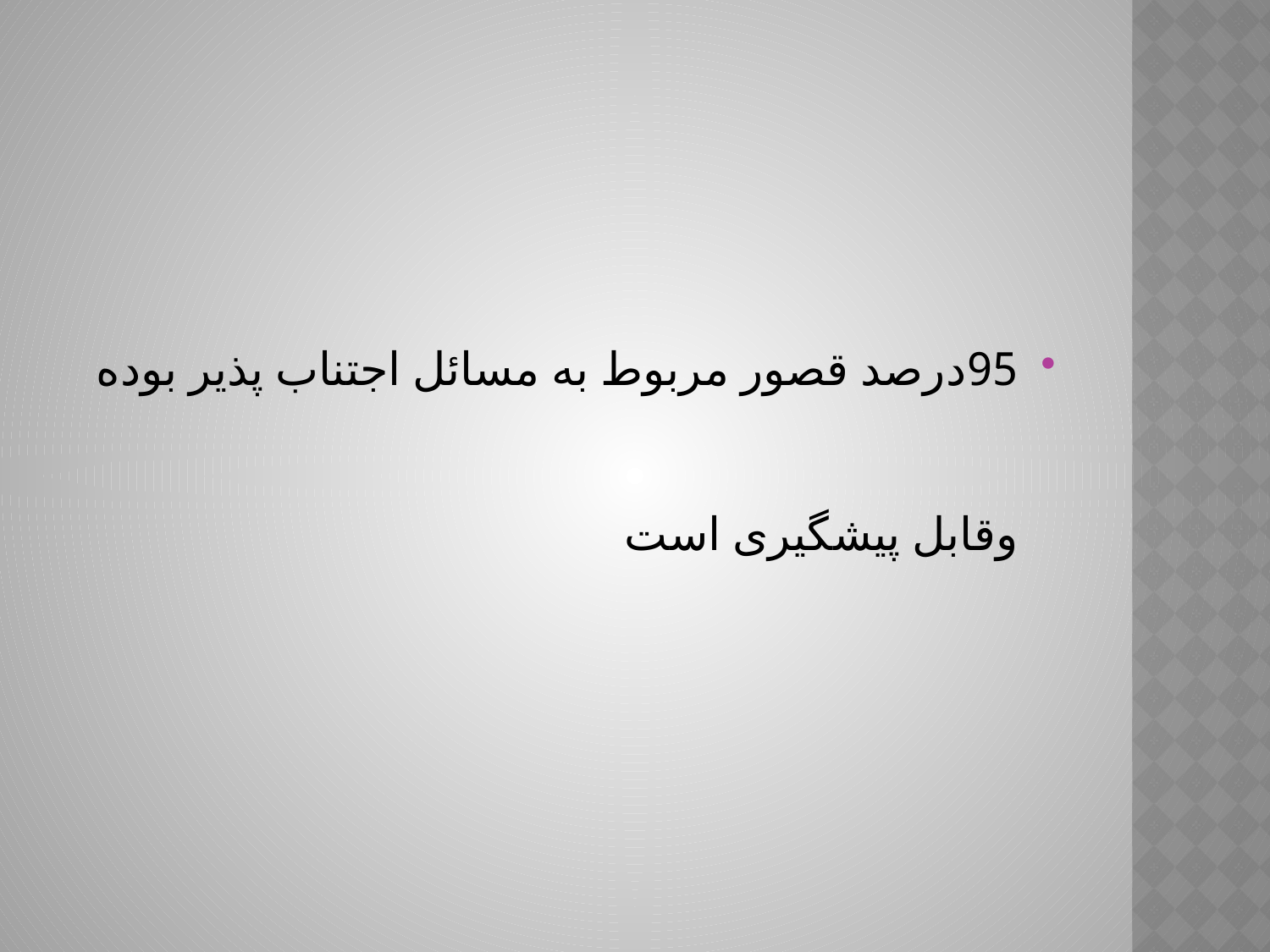

95درصد قصور مربوط به مسائل اجتناب پذیر بوده وقابل پیشگیری است